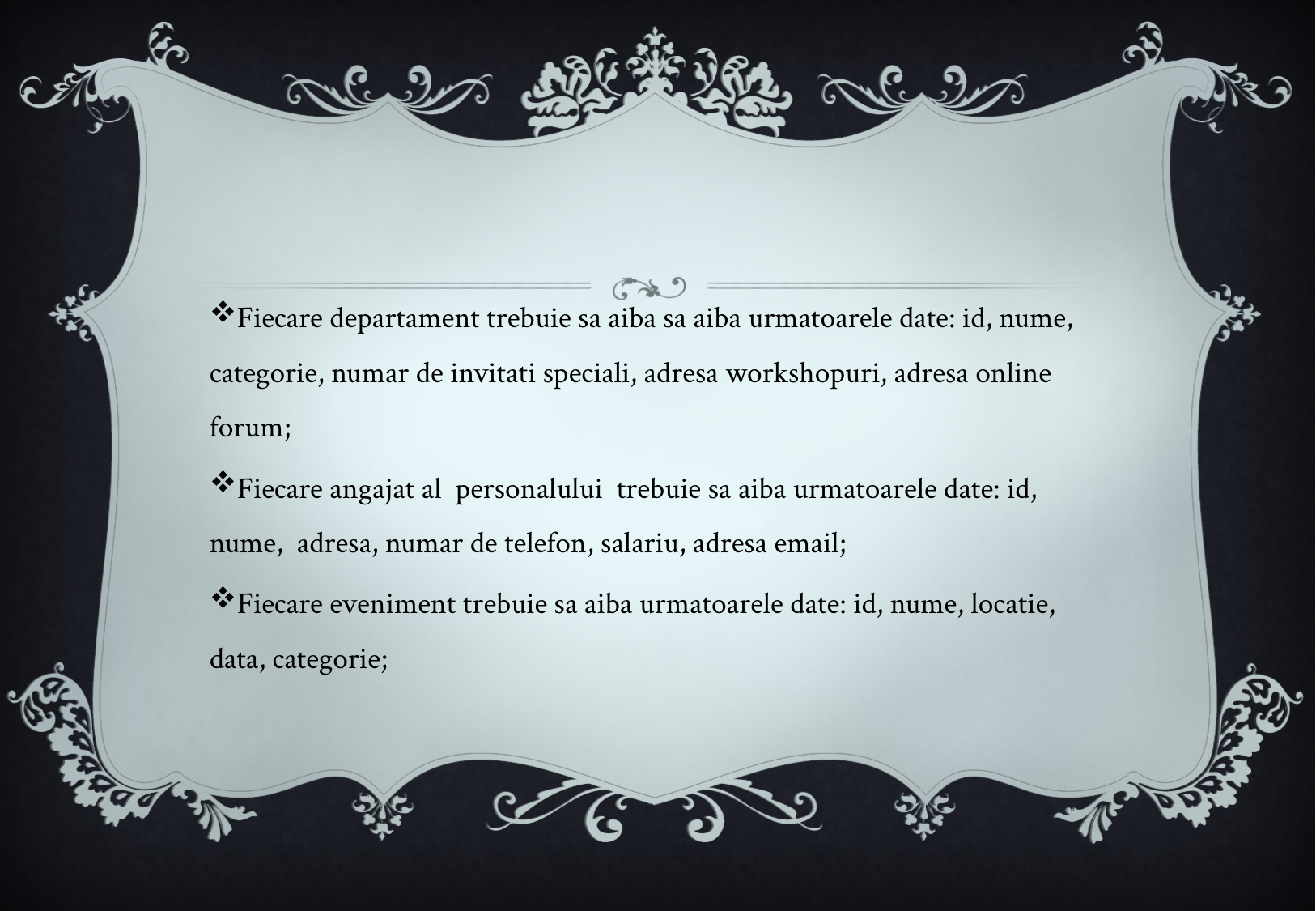

Fiecare departament trebuie sa aiba sa aiba urmatoarele date: id, nume, categorie, numar de invitati speciali, adresa workshopuri, adresa online forum;
Fiecare angajat al  personalului  trebuie sa aiba urmatoarele date: id, nume,  adresa, numar de telefon, salariu, adresa email;
Fiecare eveniment trebuie sa aiba urmatoarele date: id, nume, locatie, data, categorie;